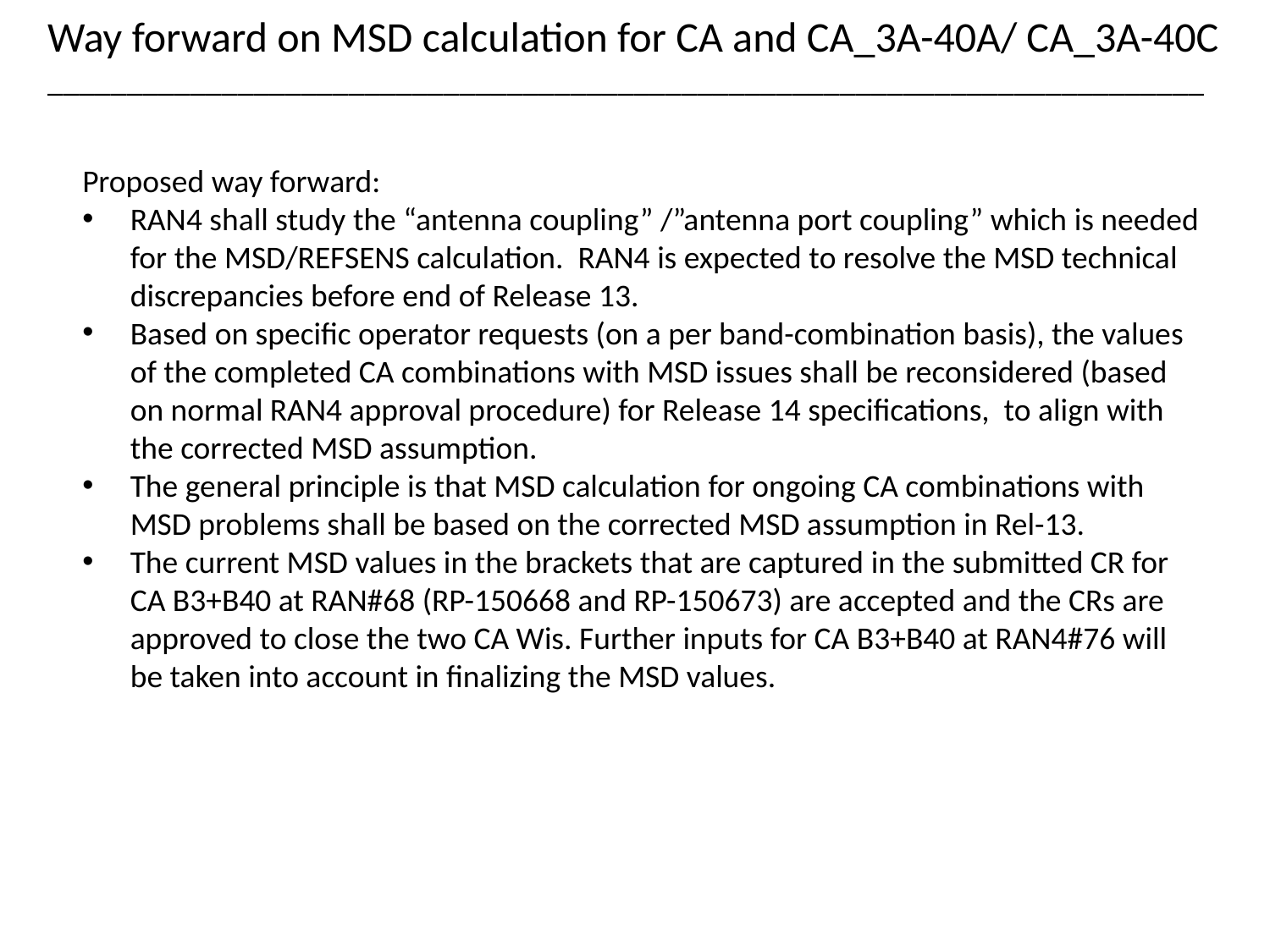

Way forward on MSD calculation for CA and CA_3A-40A/ CA_3A-40C
_________________________________________________________________________

Proposed way forward:
RAN4 shall study the “antenna coupling” /”antenna port coupling” which is needed for the MSD/REFSENS calculation.  RAN4 is expected to resolve the MSD technical discrepancies before end of Release 13.
Based on specific operator requests (on a per band-combination basis), the values of the completed CA combinations with MSD issues shall be reconsidered (based on normal RAN4 approval procedure) for Release 14 specifications,  to align with the corrected MSD assumption.
The general principle is that MSD calculation for ongoing CA combinations with MSD problems shall be based on the corrected MSD assumption in Rel-13.
The current MSD values in the brackets that are captured in the submitted CR for CA B3+B40 at RAN#68 (RP-150668 and RP-150673) are accepted and the CRs are approved to close the two CA Wis. Further inputs for CA B3+B40 at RAN4#76 will be taken into account in finalizing the MSD values.